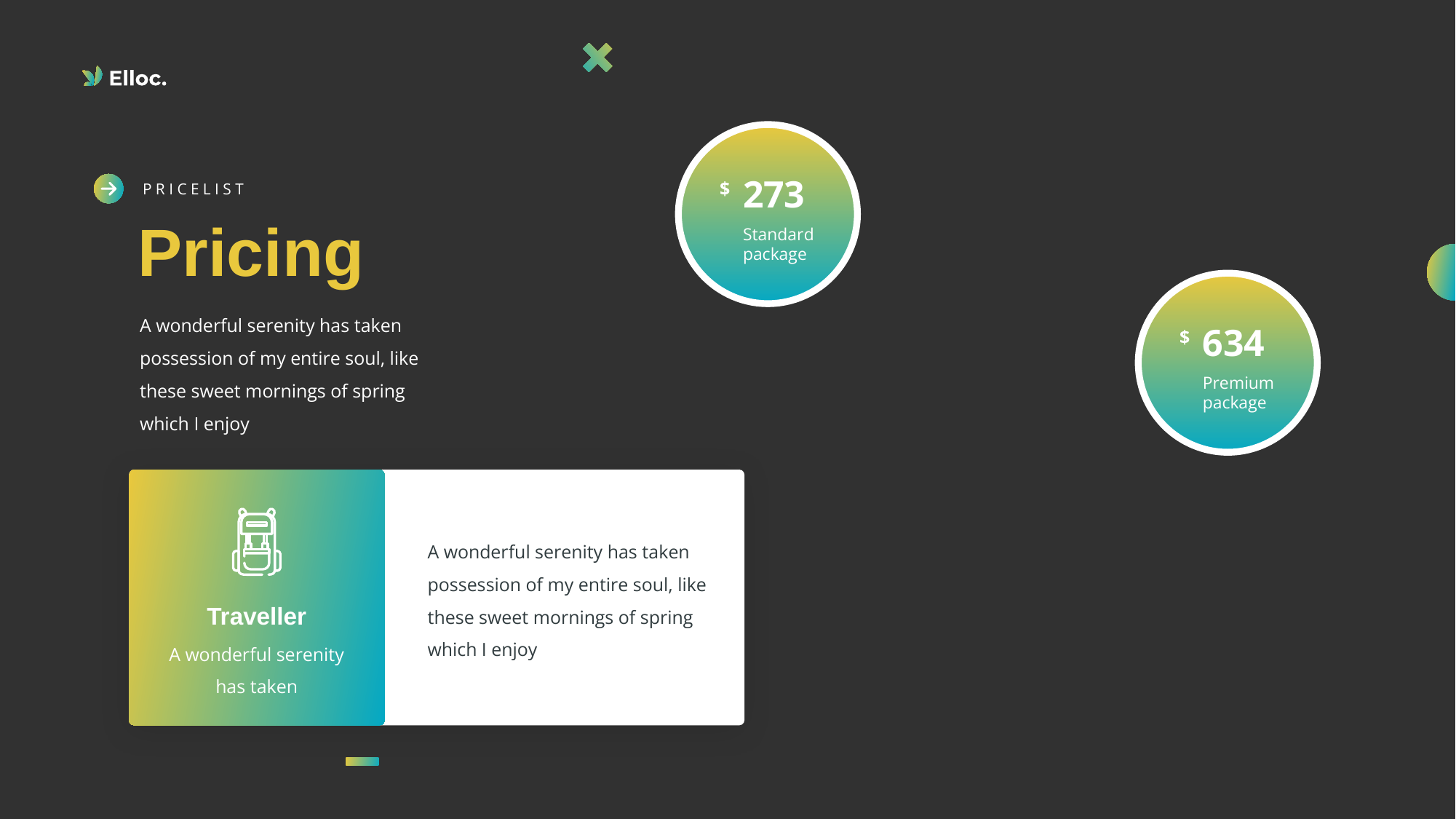

273
$
P R I C E L I S T

Pricing
Standard package

A wonderful serenity has taken possession of my entire soul, like these sweet mornings of spring which I enjoy
634
$
Premium package

A wonderful serenity has taken possession of my entire soul, like these sweet mornings of spring which I enjoy
Traveller
A wonderful serenity has taken